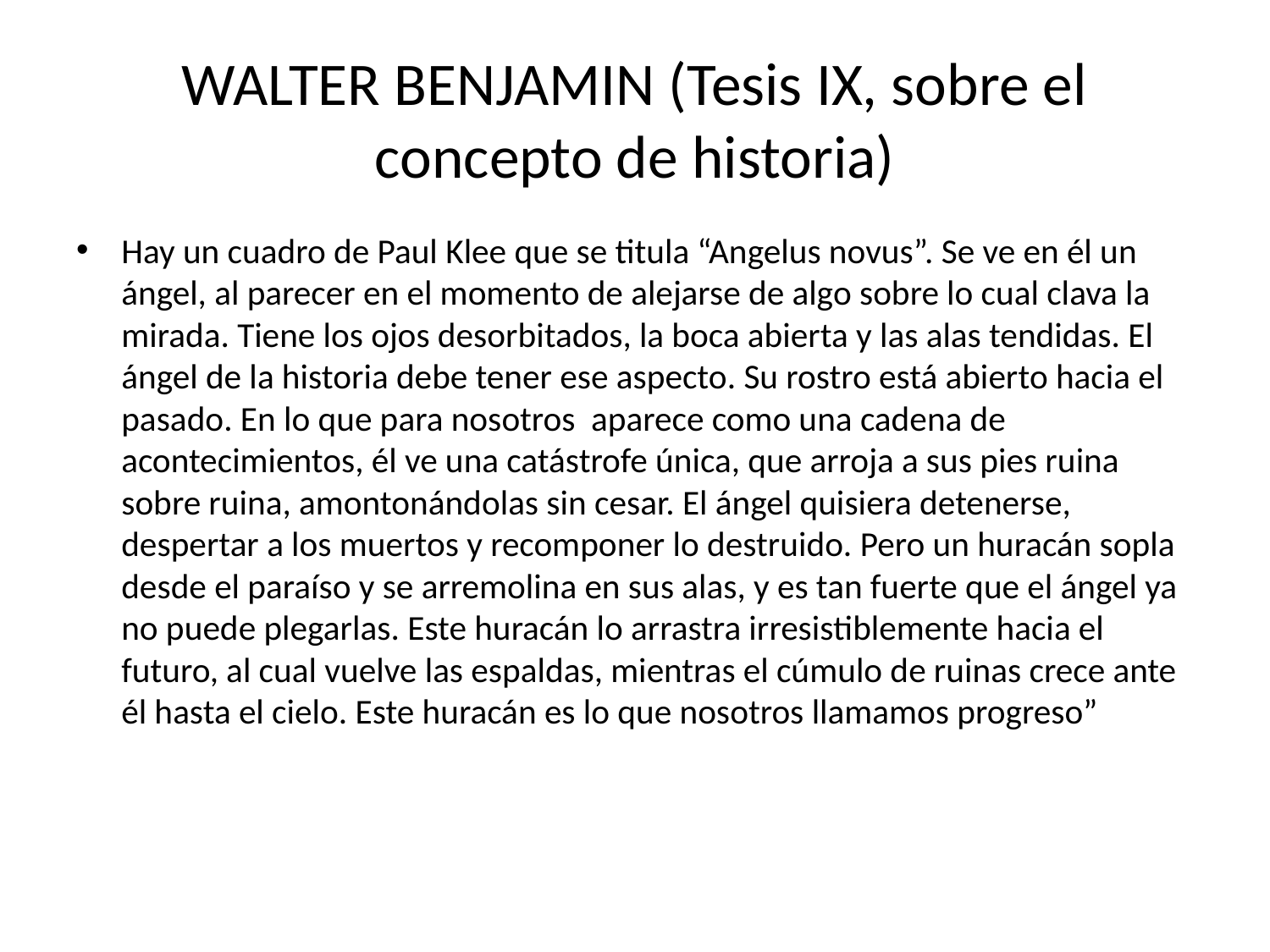

# WALTER BENJAMIN (Tesis IX, sobre el concepto de historia)
Hay un cuadro de Paul Klee que se titula “Angelus novus”. Se ve en él un ángel, al parecer en el momento de alejarse de algo sobre lo cual clava la mirada. Tiene los ojos desorbitados, la boca abierta y las alas tendidas. El ángel de la historia debe tener ese aspecto. Su rostro está abierto hacia el pasado. En lo que para nosotros  aparece como una cadena de acontecimientos, él ve una catástrofe única, que arroja a sus pies ruina sobre ruina, amontonándolas sin cesar. El ángel quisiera detenerse, despertar a los muertos y recomponer lo destruido. Pero un huracán sopla desde el paraíso y se arremolina en sus alas, y es tan fuerte que el ángel ya no puede plegarlas. Este huracán lo arrastra irresistiblemente hacia el futuro, al cual vuelve las espaldas, mientras el cúmulo de ruinas crece ante él hasta el cielo. Este huracán es lo que nosotros llamamos progreso”